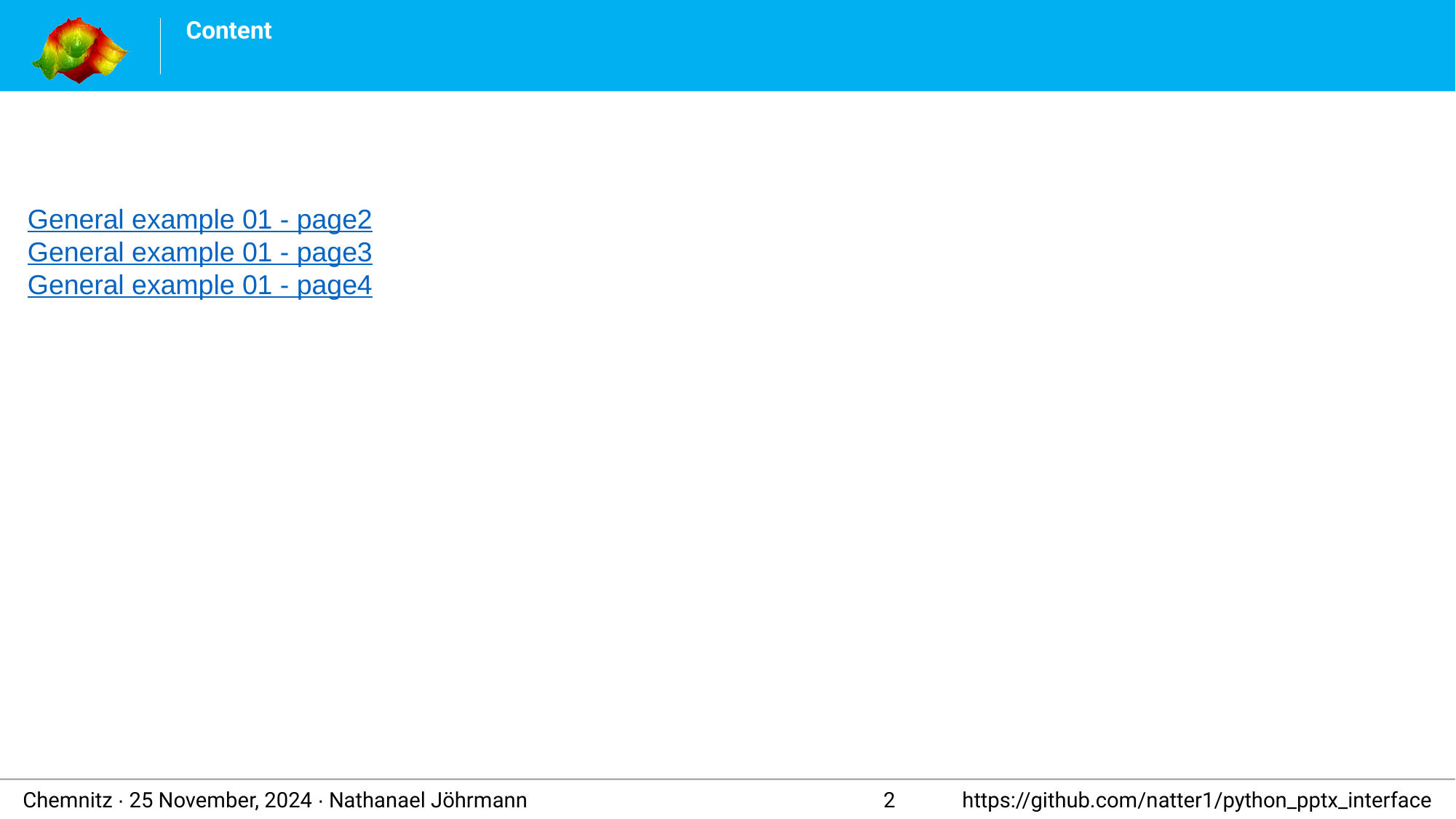

# Content

General example 01 - page2
General example 01 - page3
General example 01 - page4